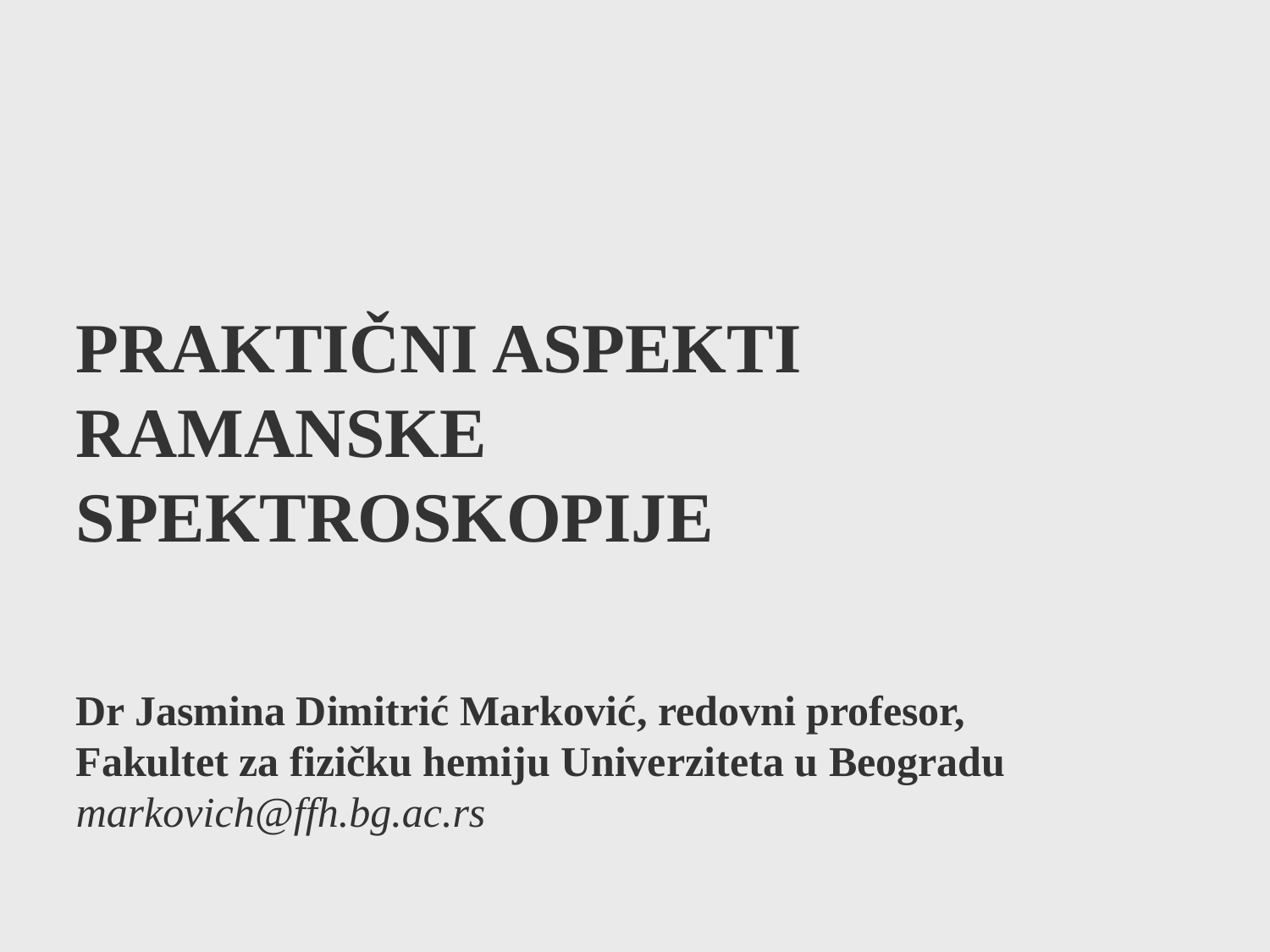

PRAKTIČNI ASPEKTI
RAMANSKE SPEKTROSKOPIJE

Dr Jasmina Dimitrić Marković, redovni profesor,
Fakultet za fizičku hemiju Univerziteta u Beogradu
markovich@ffh.bg.ac.rs